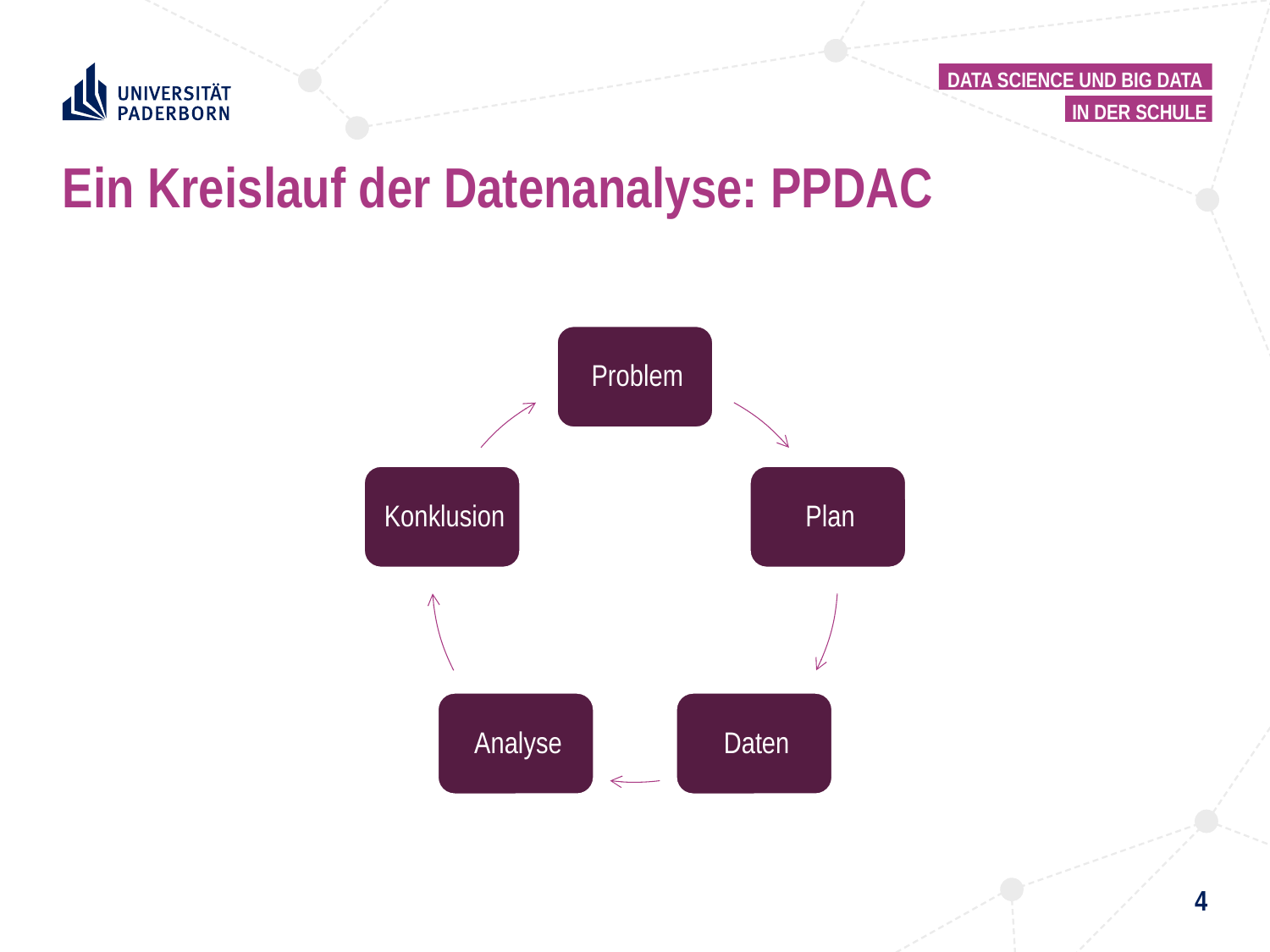

Data science und big data
In der schule
Ein Kreislauf der Datenanalyse: PPDAC

Problem
Plan
Daten
Analyse
Konklusion
4